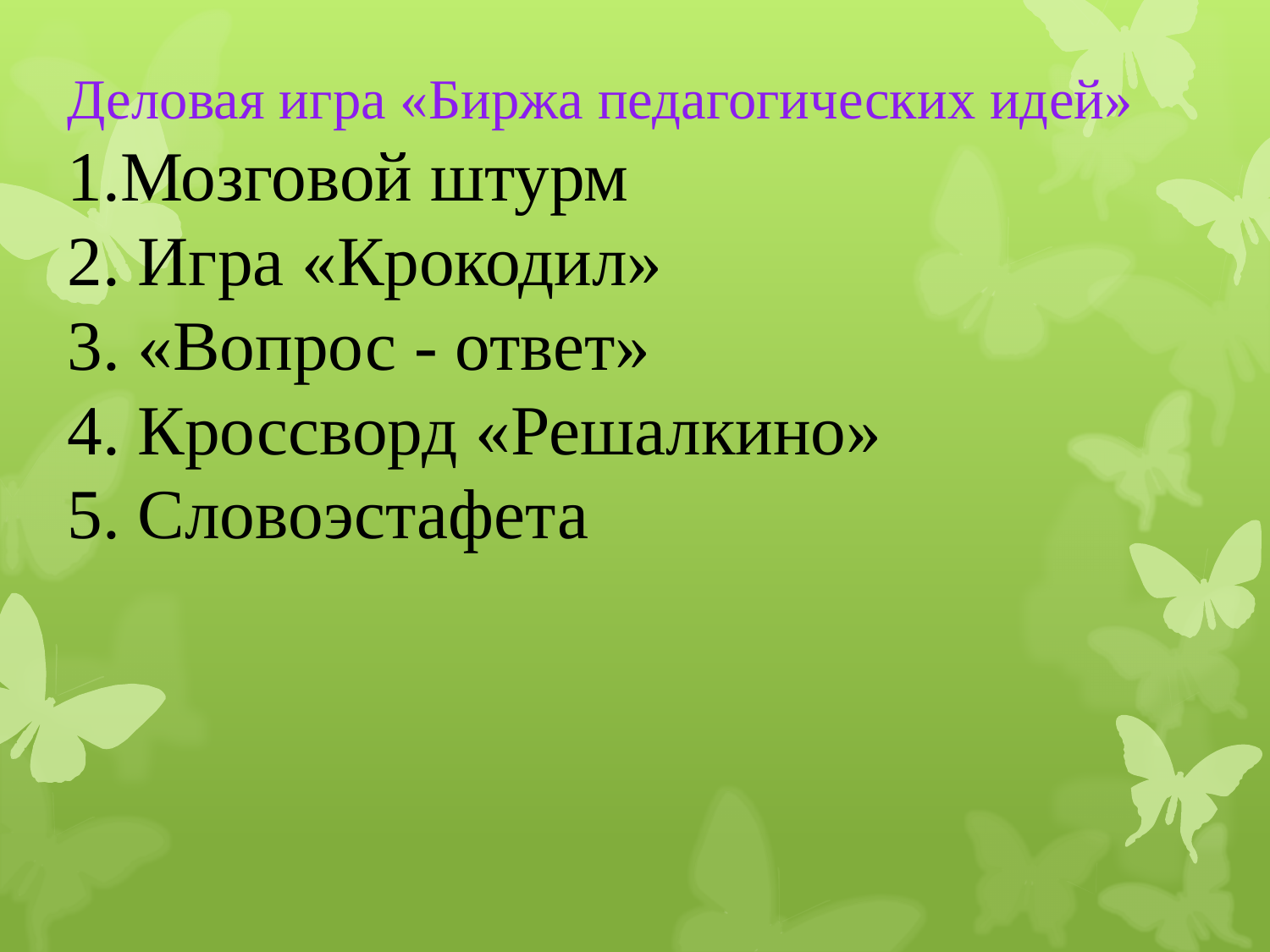

Деловая игра «Биржа педагогических идей»
1.Мозговой штурм
2. Игра «Крокодил»
3. «Вопрос - ответ»
4. Кроссворд «Решалкино»
5. Словоэстафета